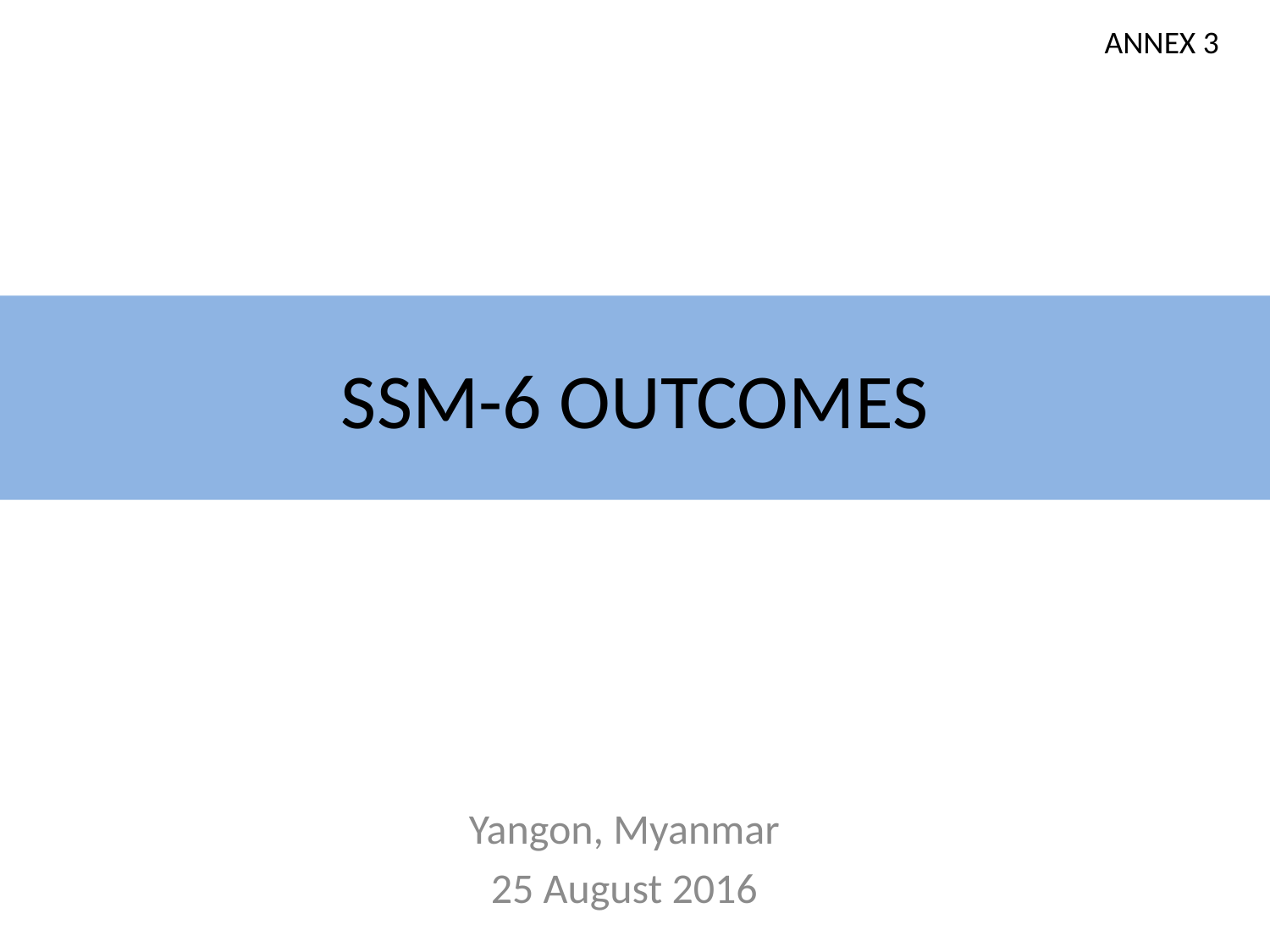

ANNEX 3
# SSM-6 OUTCOMES

Yangon, Myanmar
25 August 2016